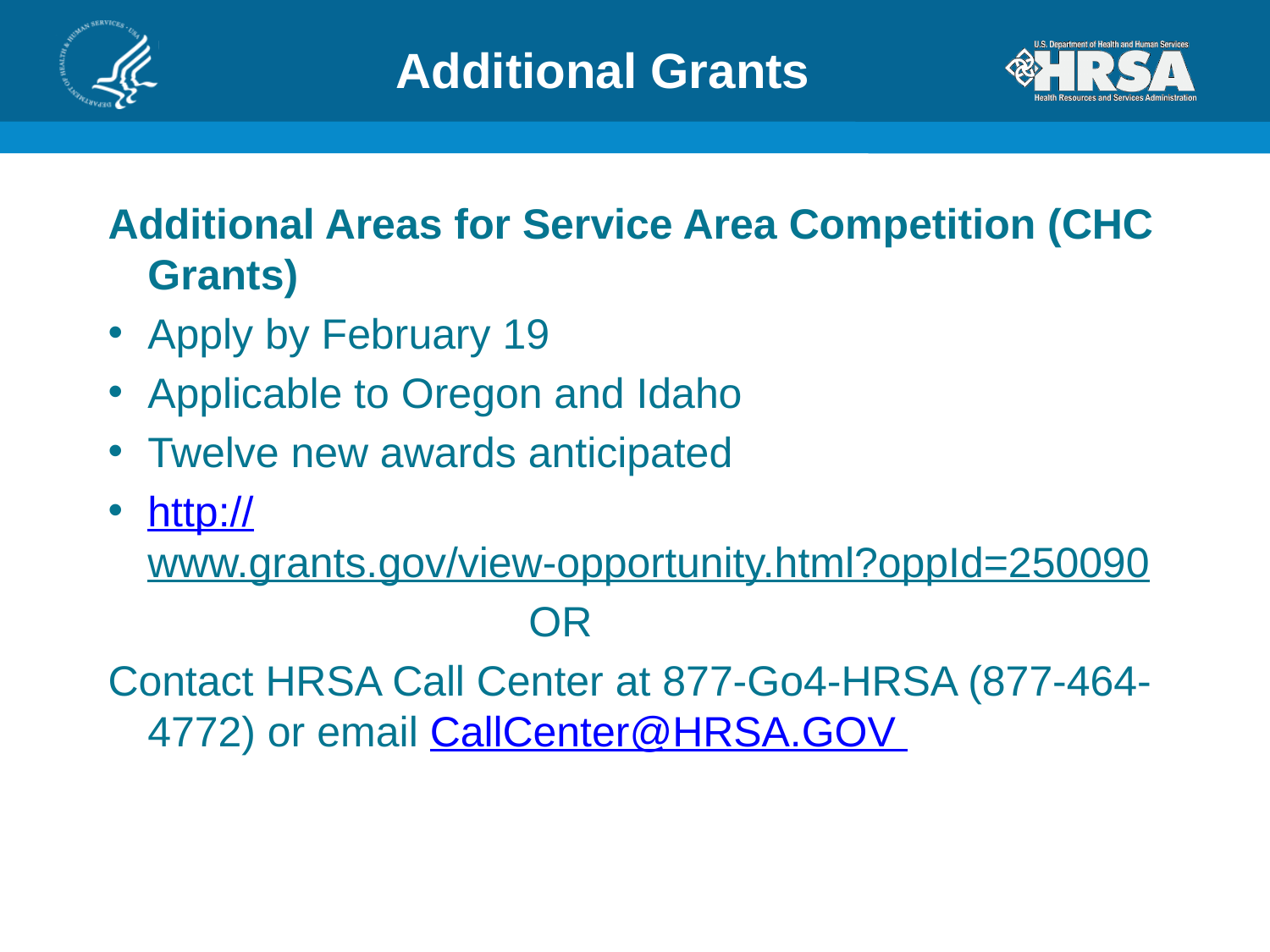

Additional Grants
Additional Areas for Service Area Competition (CHC Grants)
Apply by February 19
Applicable to Oregon and Idaho
Twelve new awards anticipated
http://www.grants.gov/view-opportunity.html?oppId=250090
				OR
Contact HRSA Call Center at 877-Go4-HRSA (877-464-4772) or email CallCenter@HRSA.GOV